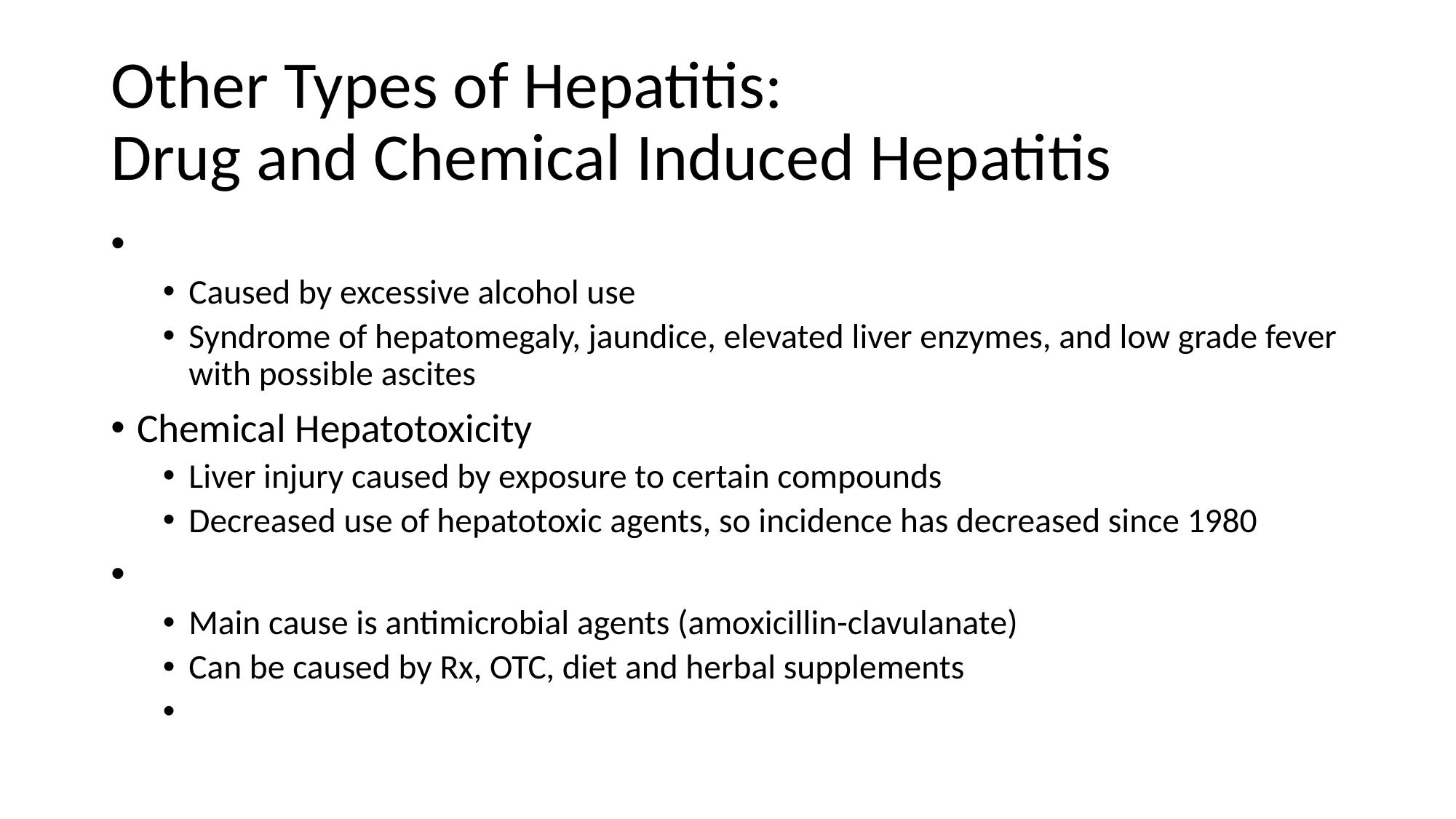

# Other Types of Hepatitis: Drug and Chemical Induced Hepatitis

Caused by excessive alcohol use
Syndrome of hepatomegaly, jaundice, elevated liver enzymes, and low grade fever with possible ascites
Chemical Hepatotoxicity
Liver injury caused by exposure to certain compounds
Decreased use of hepatotoxic agents, so incidence has decreased since 1980

Main cause is antimicrobial agents (amoxicillin-clavulanate)
Can be caused by Rx, OTC, diet and herbal supplements